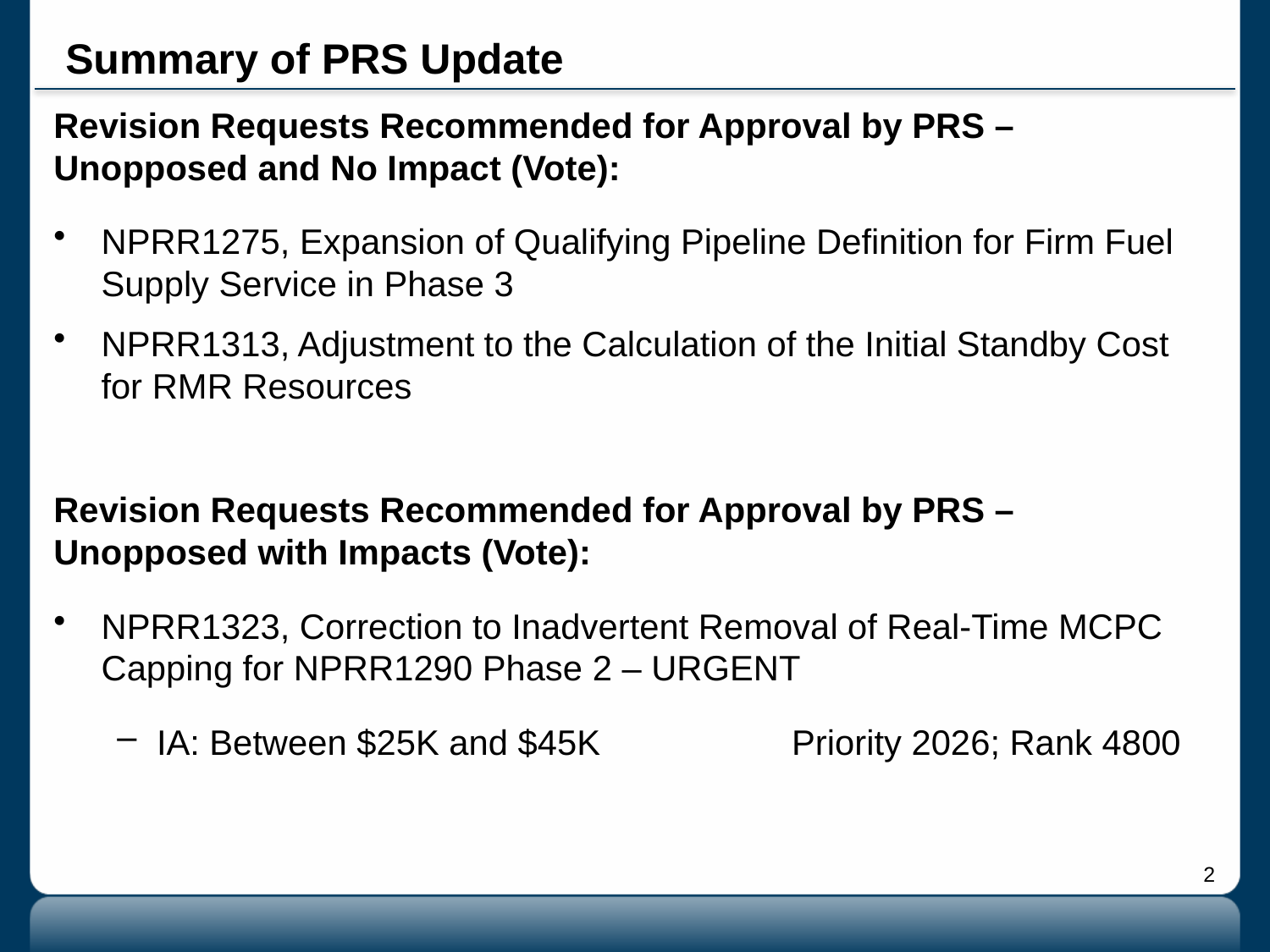

# Summary of PRS Update
Revision Requests Recommended for Approval by PRS – Unopposed and No Impact (Vote):
NPRR1275, Expansion of Qualifying Pipeline Definition for Firm Fuel Supply Service in Phase 3
NPRR1313, Adjustment to the Calculation of the Initial Standby Cost for RMR Resources

Revision Requests Recommended for Approval by PRS – Unopposed with Impacts (Vote):
NPRR1323, Correction to Inadvertent Removal of Real-Time MCPC Capping for NPRR1290 Phase 2 – URGENT
IA: Between $25K and $45K		Priority 2026; Rank 4800